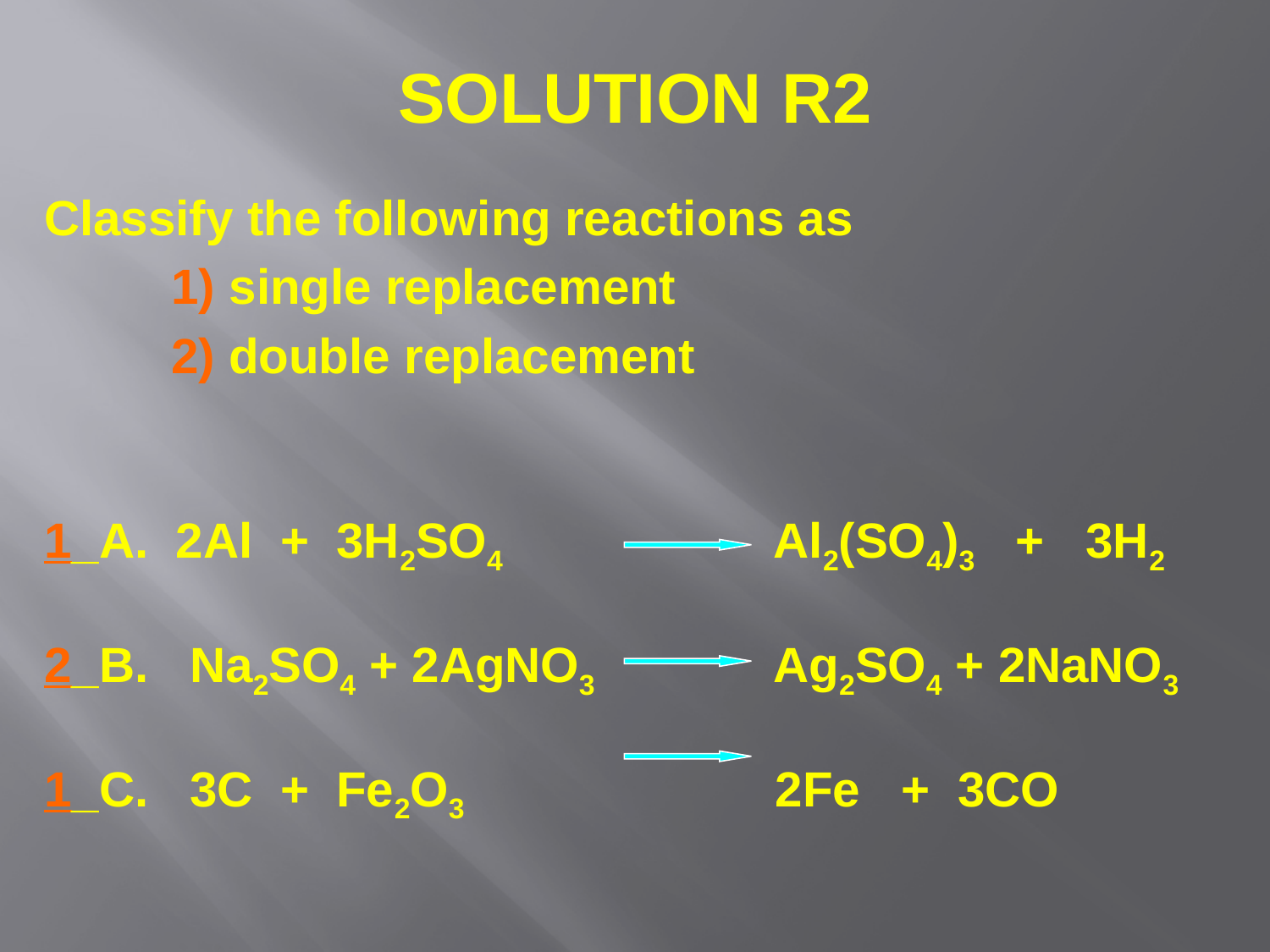

# Solution R2
Classify the following reactions as
	1) single replacement
	2) double replacement

1_A.  2Al  +  3H2SO4      	       Al2(SO4)3   +   3H2
2_B.   Na2SO4 + 2AgNO3	       Ag2SO4 + 2NaNO3
1_C.   3C  +  Fe2O3		       2Fe   +  3CO